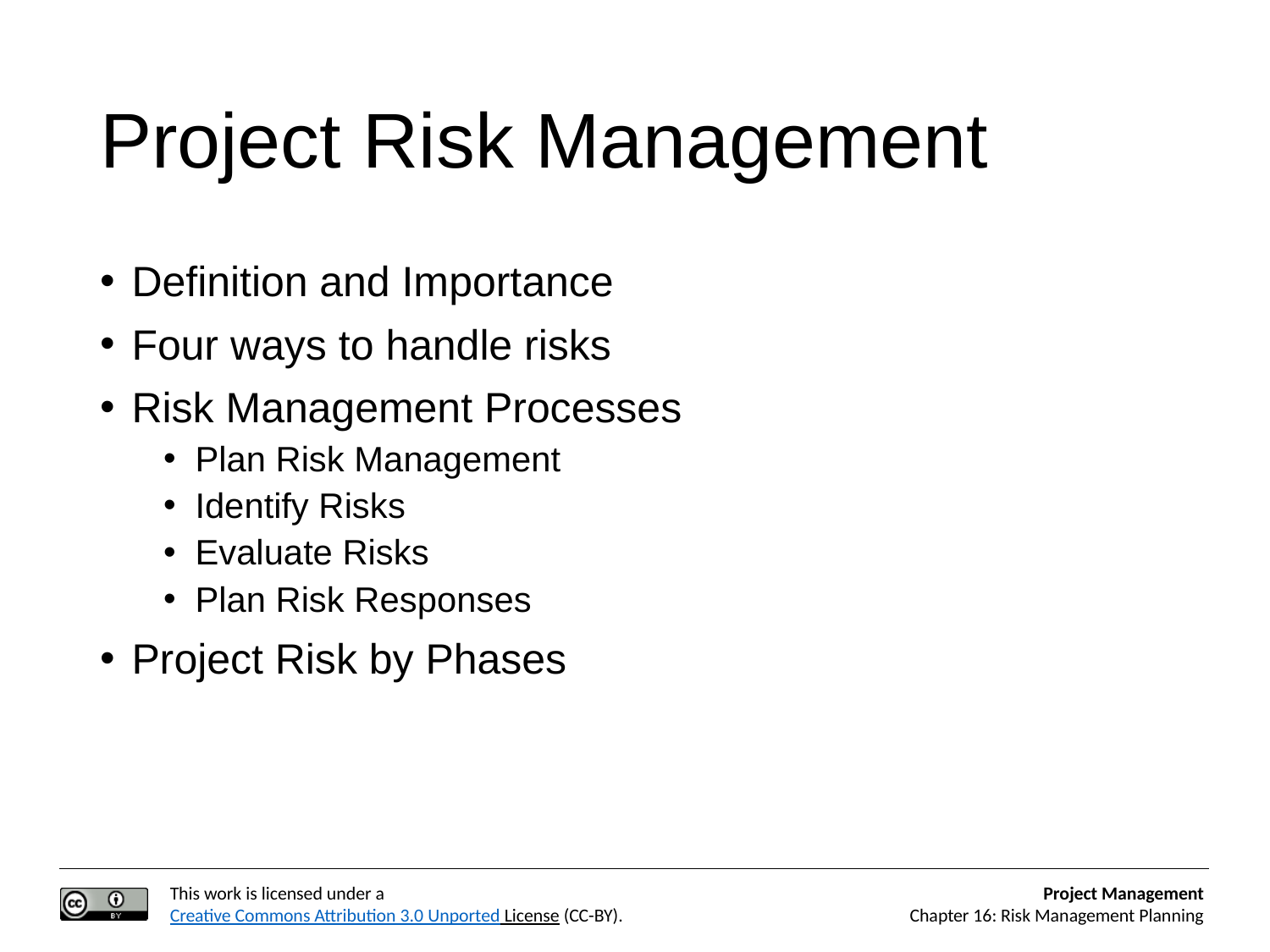

# Project Risk Management
Definition and Importance
Four ways to handle risks
Risk Management Processes
Plan Risk Management
Identify Risks
Evaluate Risks
Plan Risk Responses
Project Risk by Phases